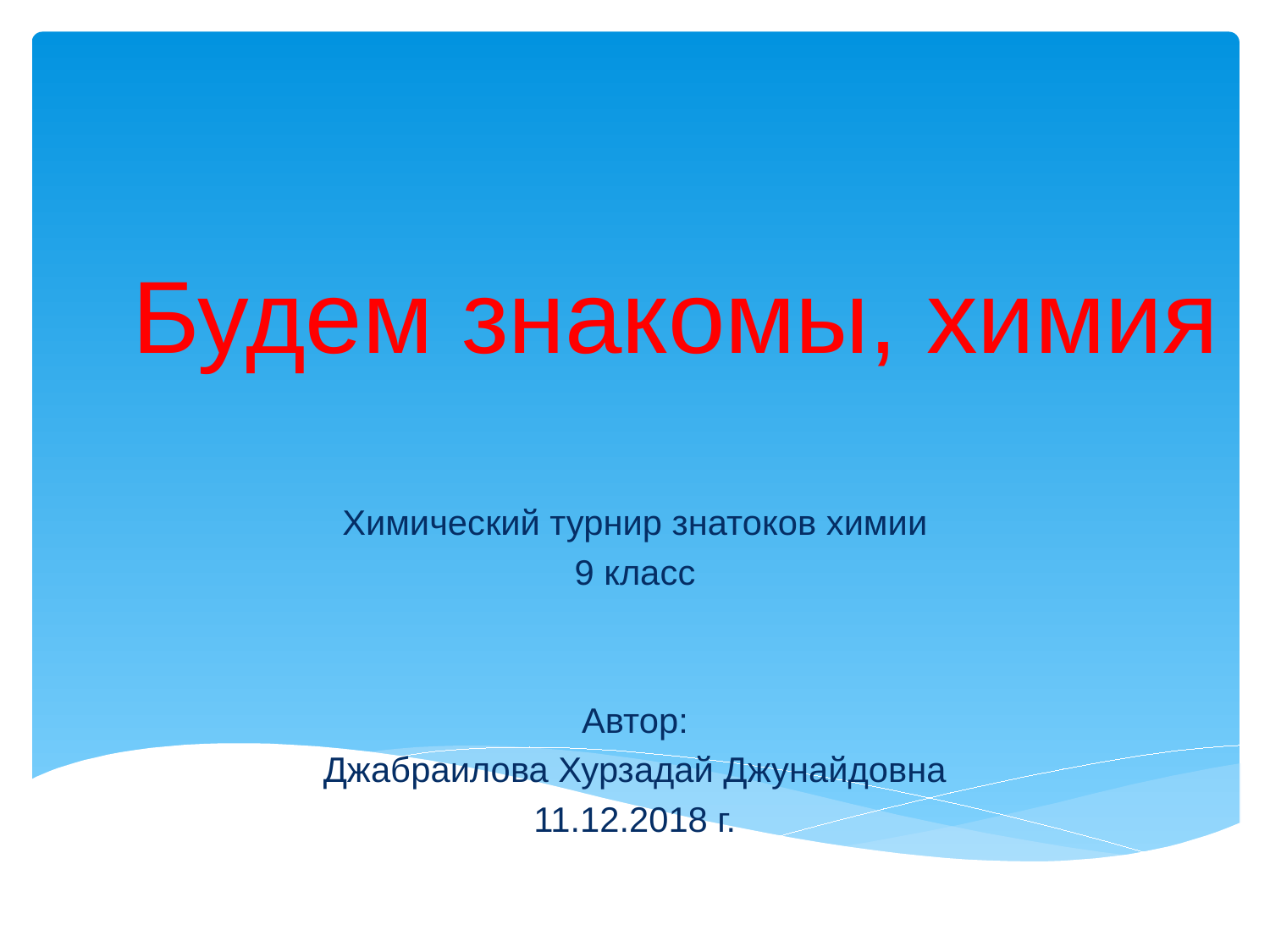

# Будем знакомы, химия
Химический турнир знатоков химии
9 класс

Автор:
Джабраилова Хурзадай Джунайдовна
11.12.2018 г.